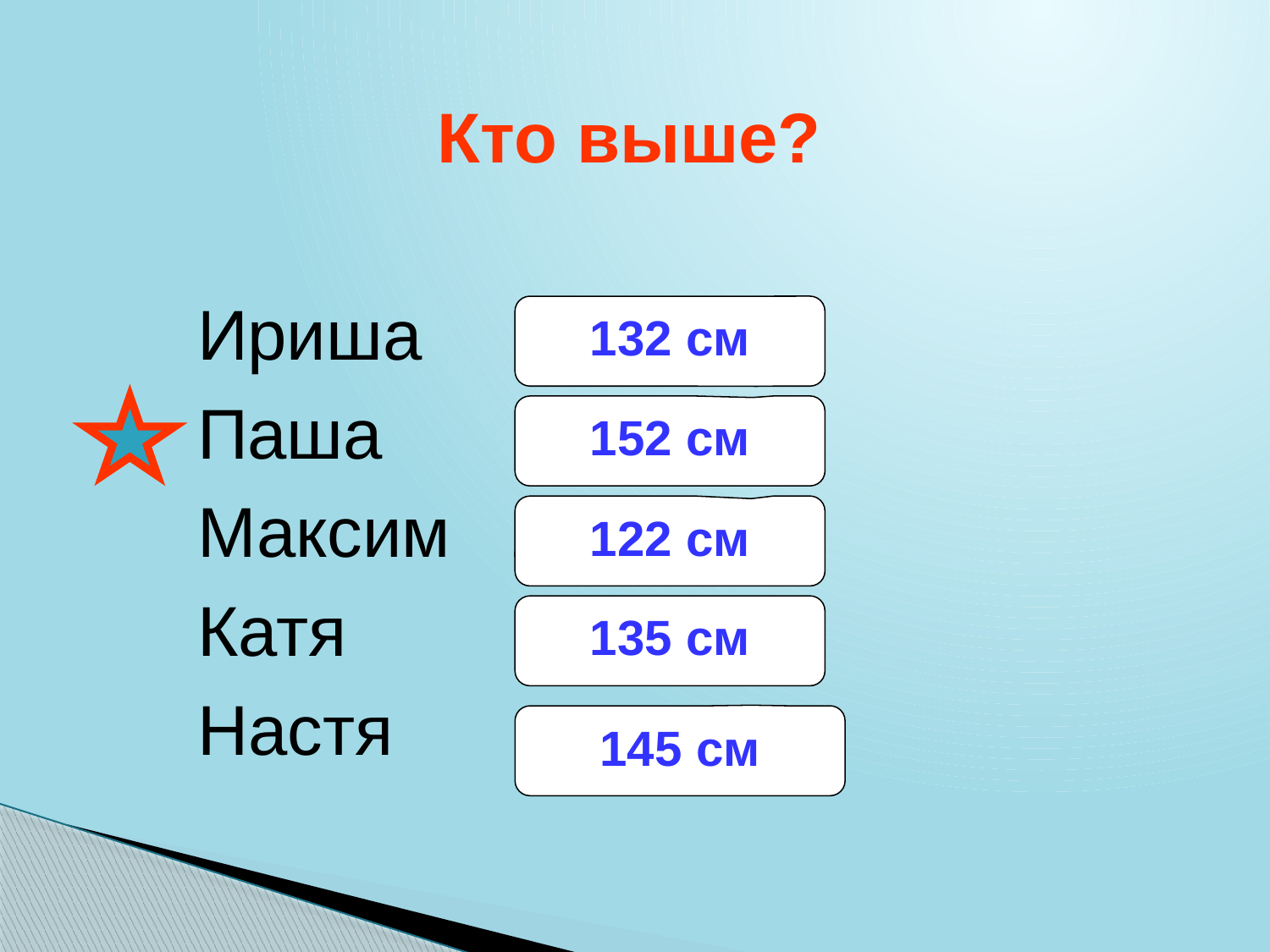

Кто выше?

Ириша     1 м 23 см
Паша       1 м 52 см
Максим   12дм2 см
Катя         1350 мм
Настя       1 м 45 см
132 см

152 см
122 см
135 см
145 см